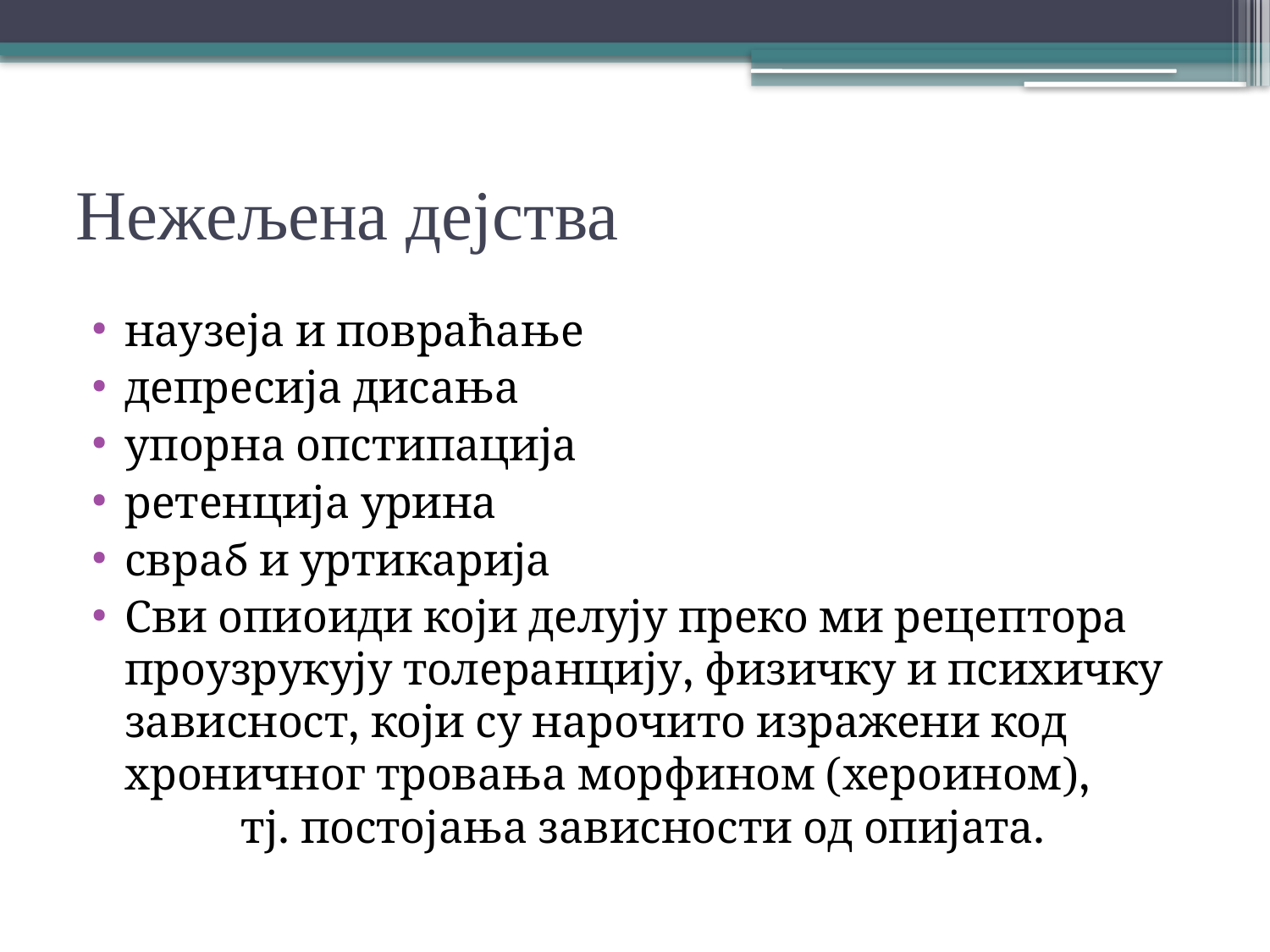

# Нежељена дејства
наузеја и повраћање
депресија дисања
упорна опстипација
ретенција урина
свраб и уртикарија
Сви опиоиди који делују преко ми рецептора проузрукују толеранцију, физичку и психичку зависност, који су нарочито изражени код хроничног тровања морфином (хероином),                     тј. постојања зависности од опијата.